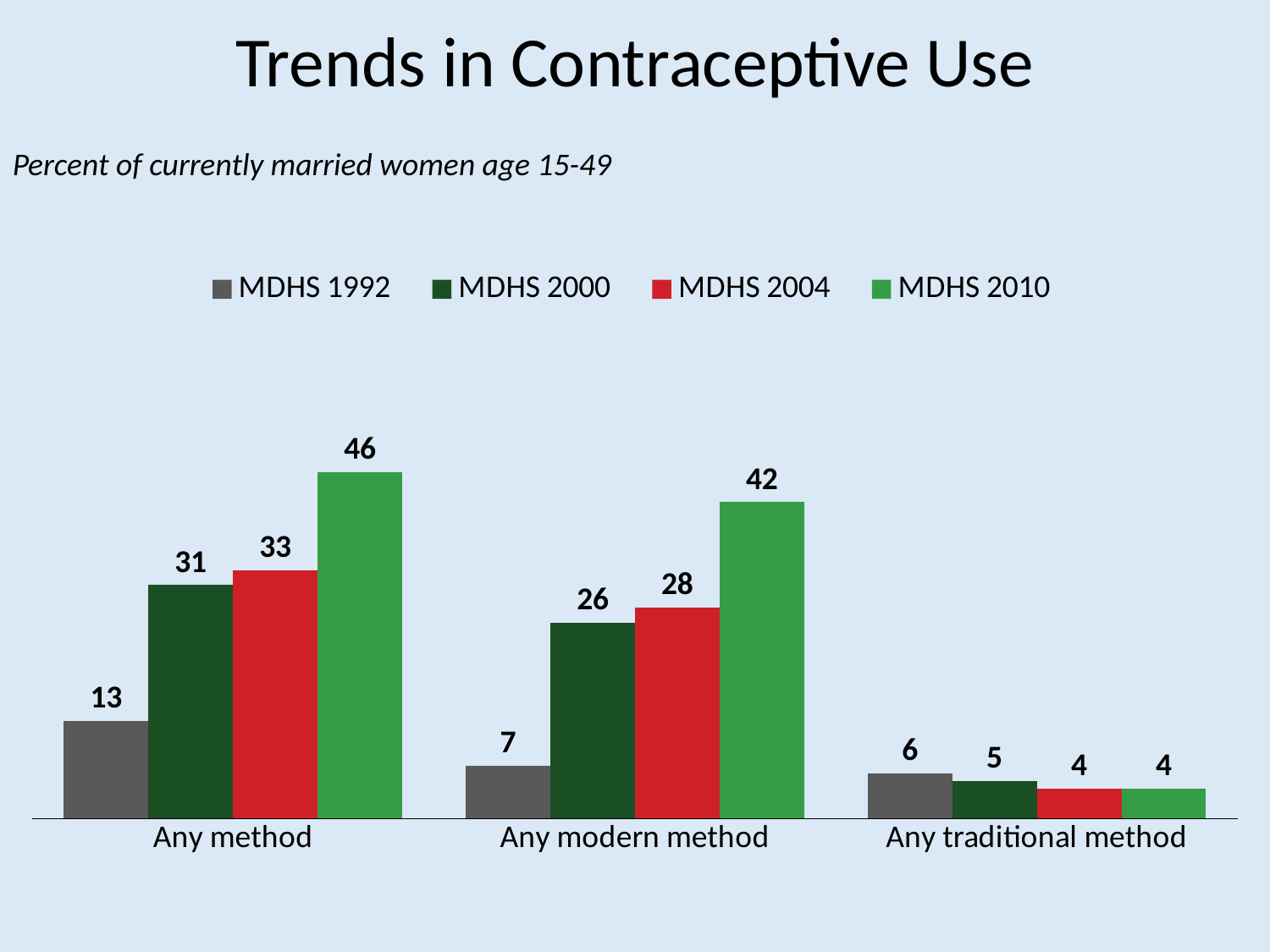

# Trends in Contraceptive Use
Percent of currently married women age 15-49

### Chart

| Category | MDHS 1992 | MDHS 2000 | MDHS 2004 | MDHS 2010 |
|---|---|---|---|---|
| Any method | 13.0 | 31.0 | 33.0 | 46.0 |
| Any modern method | 7.0 | 26.0 | 28.0 | 42.0 |
| Any traditional method | 6.0 | 5.0 | 4.0 | 4.0 |